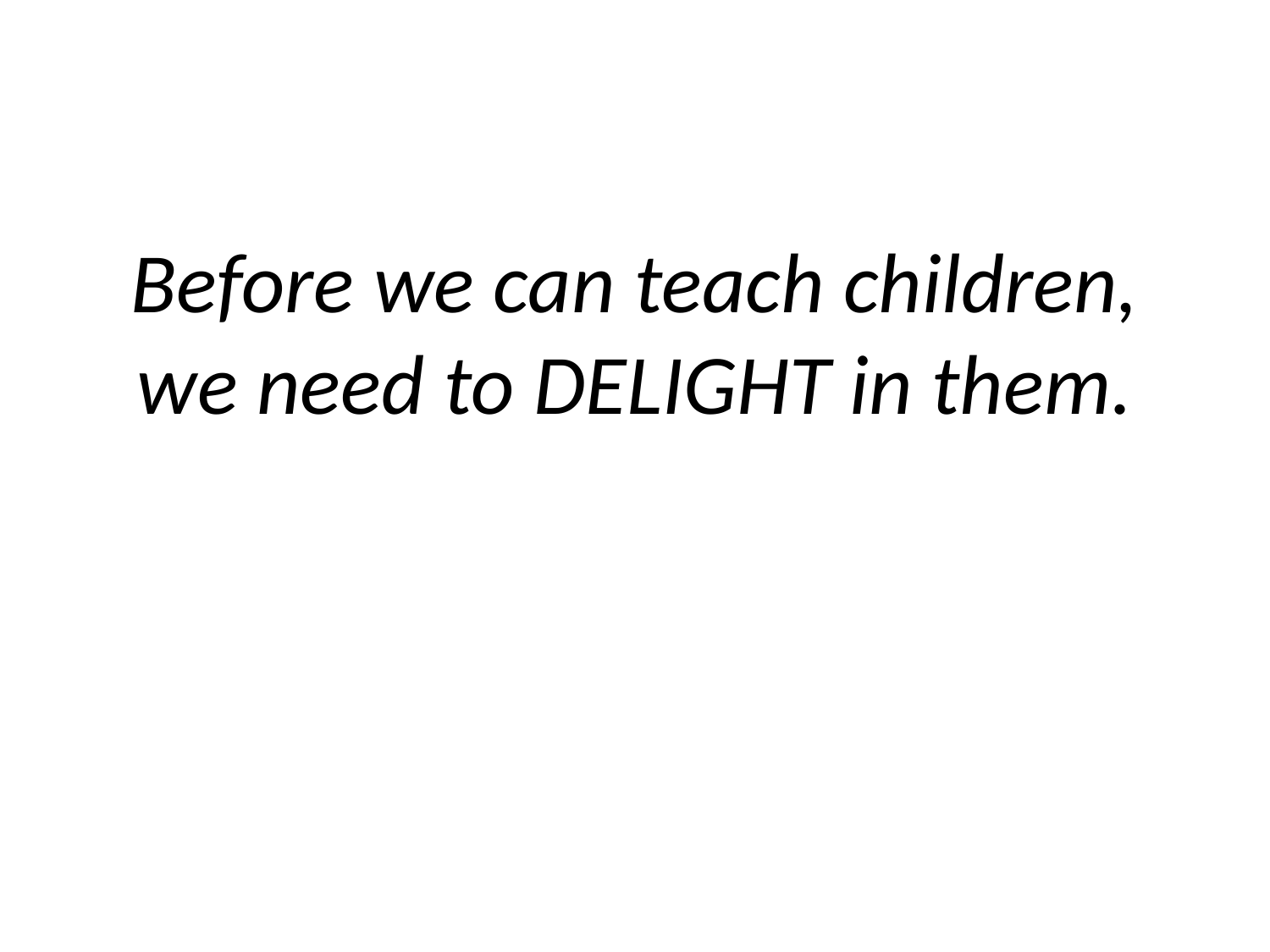

#
Before we can teach children, we need to DELIGHT in them.